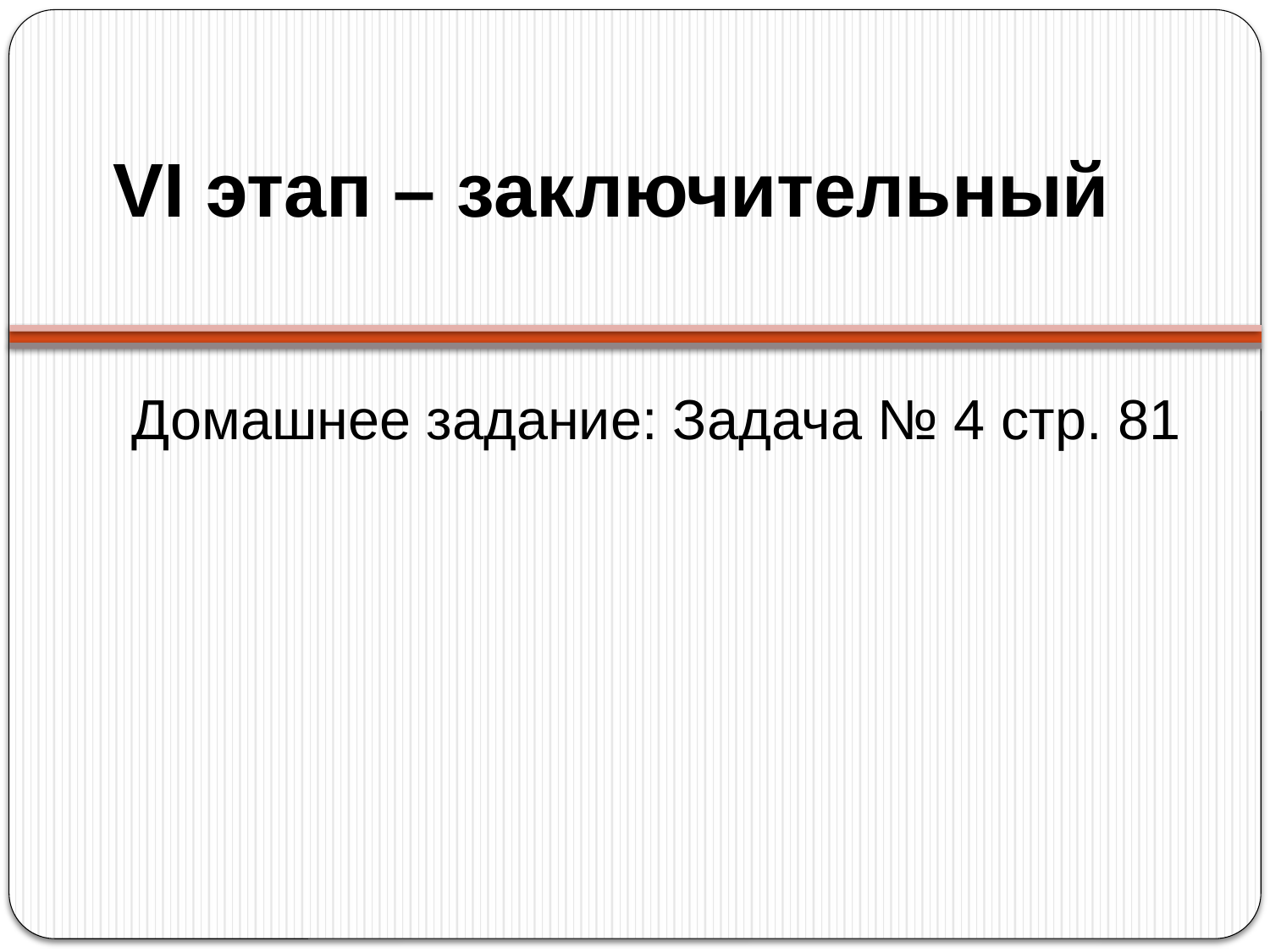

# VI этап – заключительный
Домашнее задание: Задача № 4 стр. 81